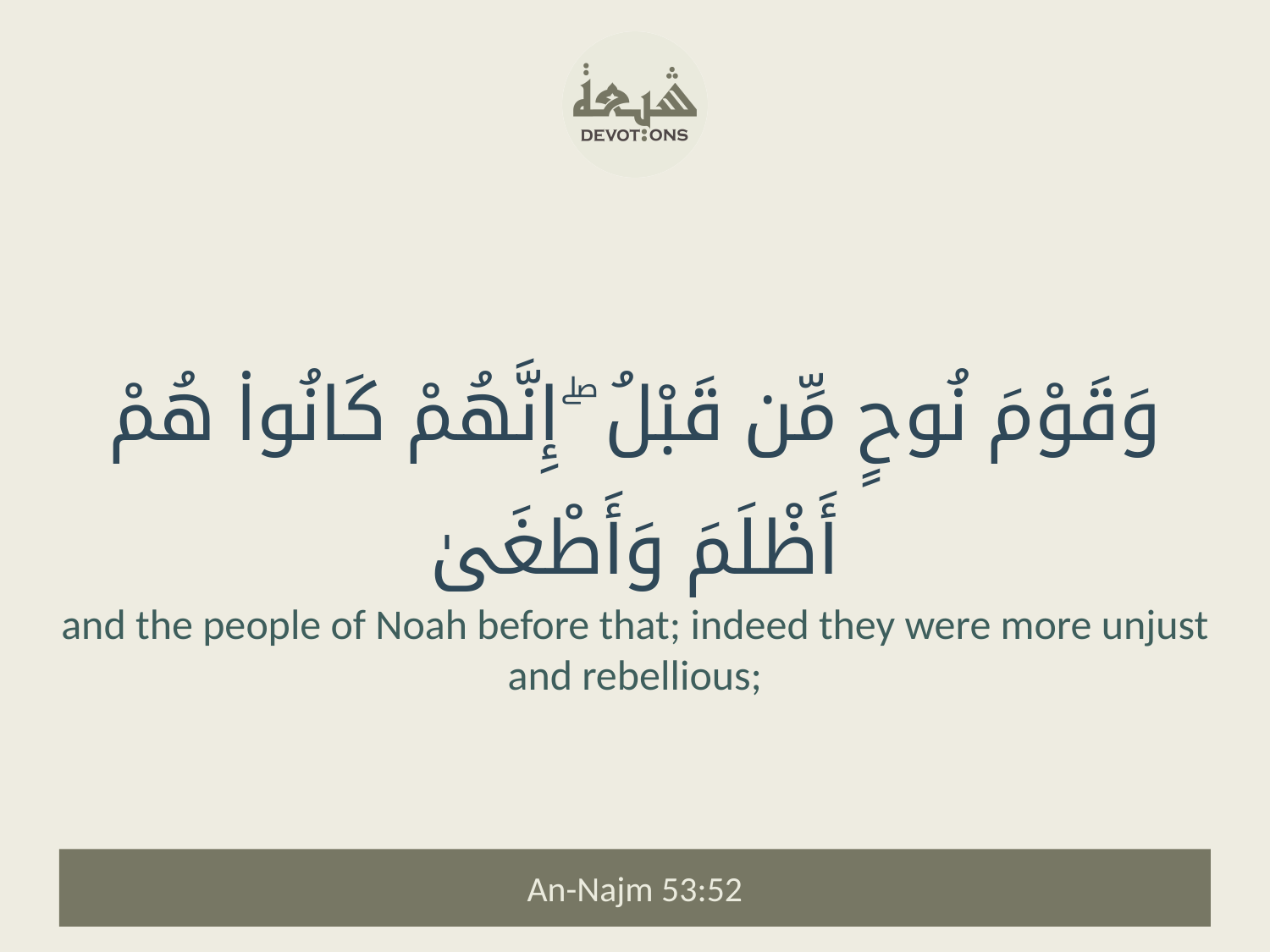

وَقَوْمَ نُوحٍ مِّن قَبْلُ ۖ إِنَّهُمْ كَانُوا۟ هُمْ أَظْلَمَ وَأَطْغَىٰ
and the people of Noah before that; indeed they were more unjust and rebellious;
An-Najm 53:52